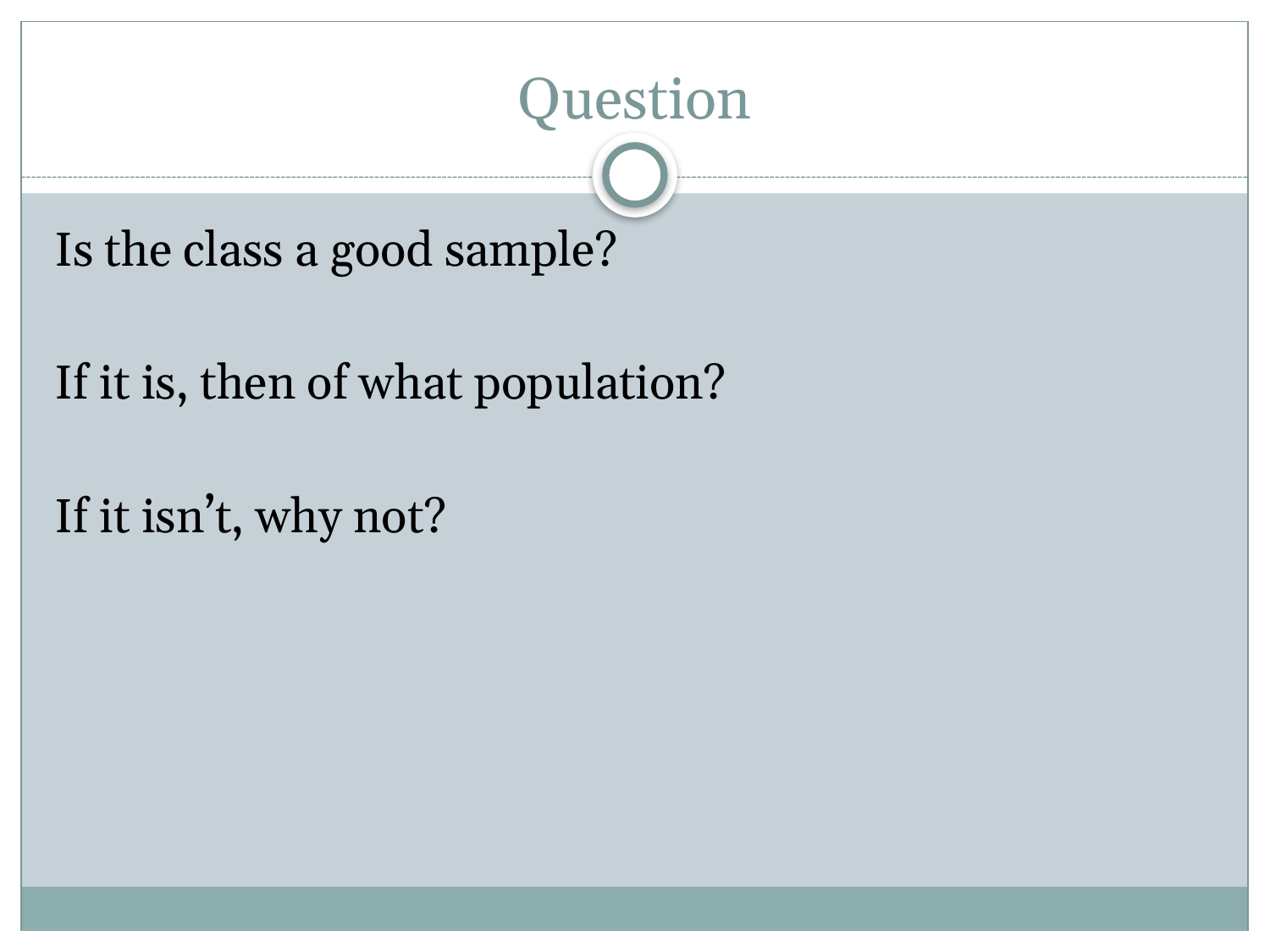

# Question
Is the class a good sample?

If it is, then of what population?

If it isn’t, why not?